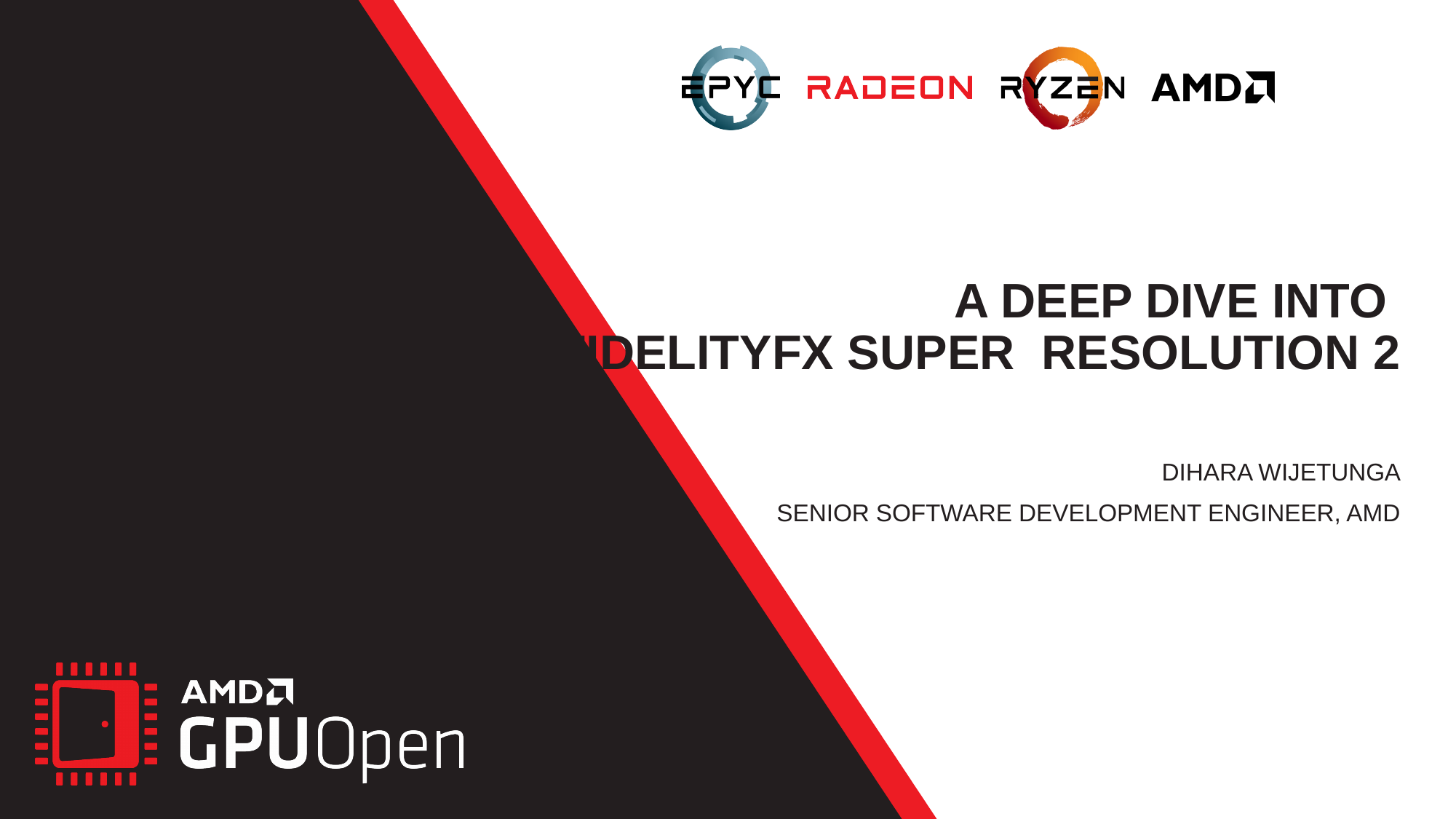

# A Deep dive into FidelityFX Super  Resolution 2
Dihara Wijetunga
Senior Software Development Engineer, AMD